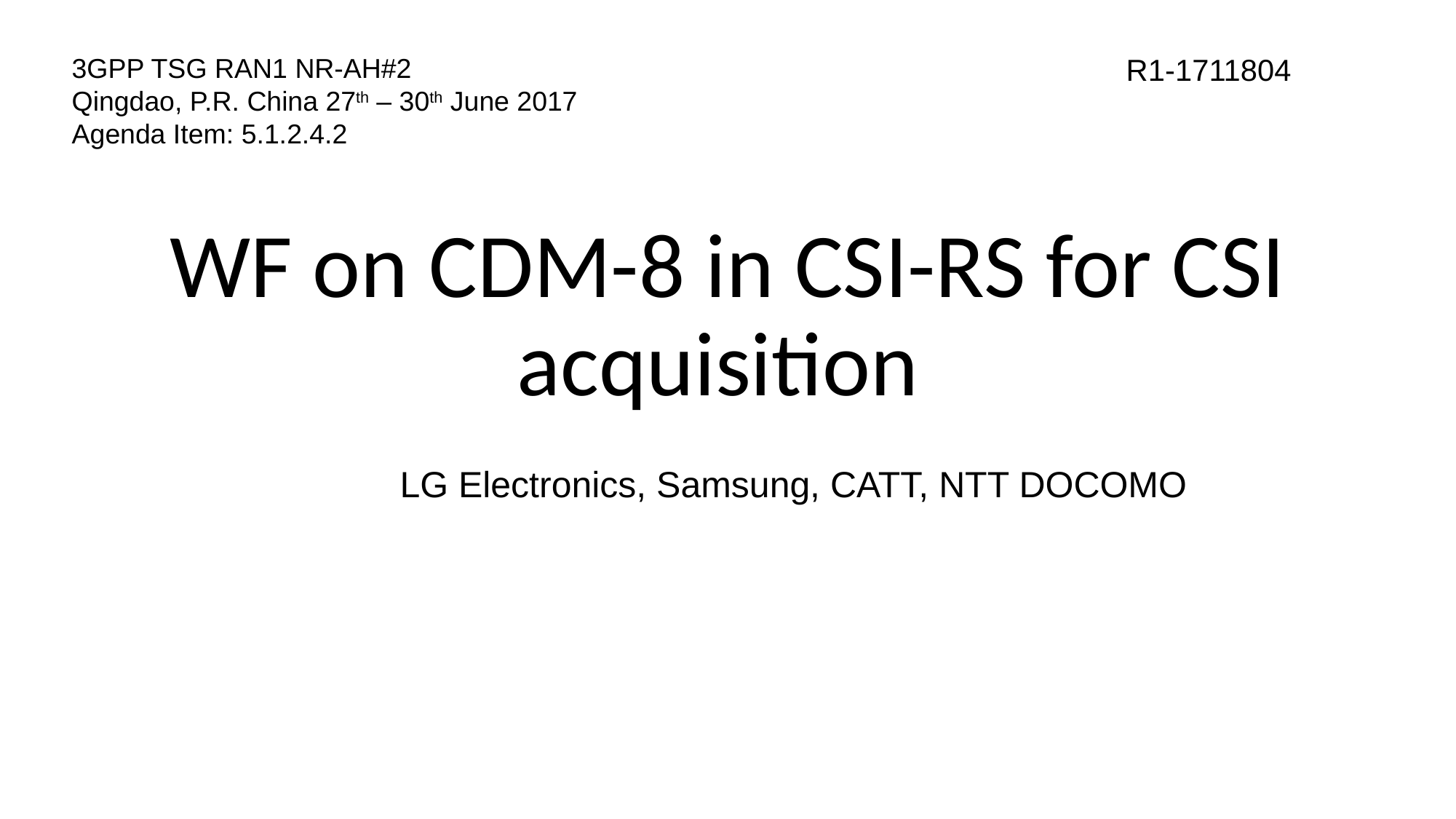

3GPP TSG RAN1 NR-AH#2
Qingdao, P.R. China 27th – 30th June 2017
Agenda Item: 5.1.2.4.2
R1-1711804
# WF on CDM-8 in CSI-RS for CSI acquisition
LG Electronics, Samsung, CATT, NTT DOCOMO